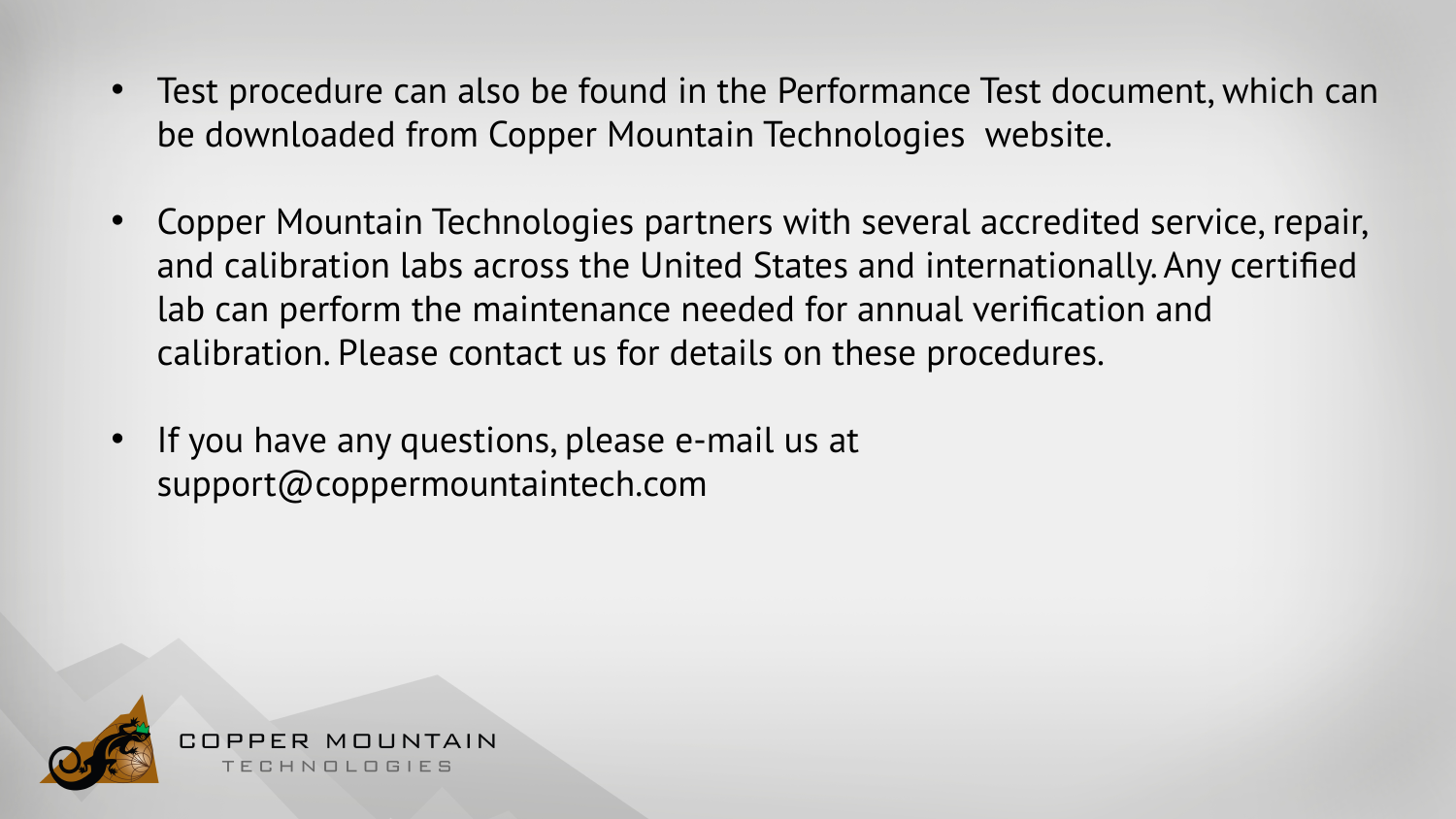

Test procedure can also be found in the Performance Test document, which can be downloaded from Copper Mountain Technologies  website.

Copper Mountain Technologies partners with several accredited service, repair, and calibration labs across the United States and internationally. Any certified lab can perform the maintenance needed for annual verification and calibration. Please contact us for details on these procedures.

If you have any questions, please e-mail us at support@coppermountaintech.com